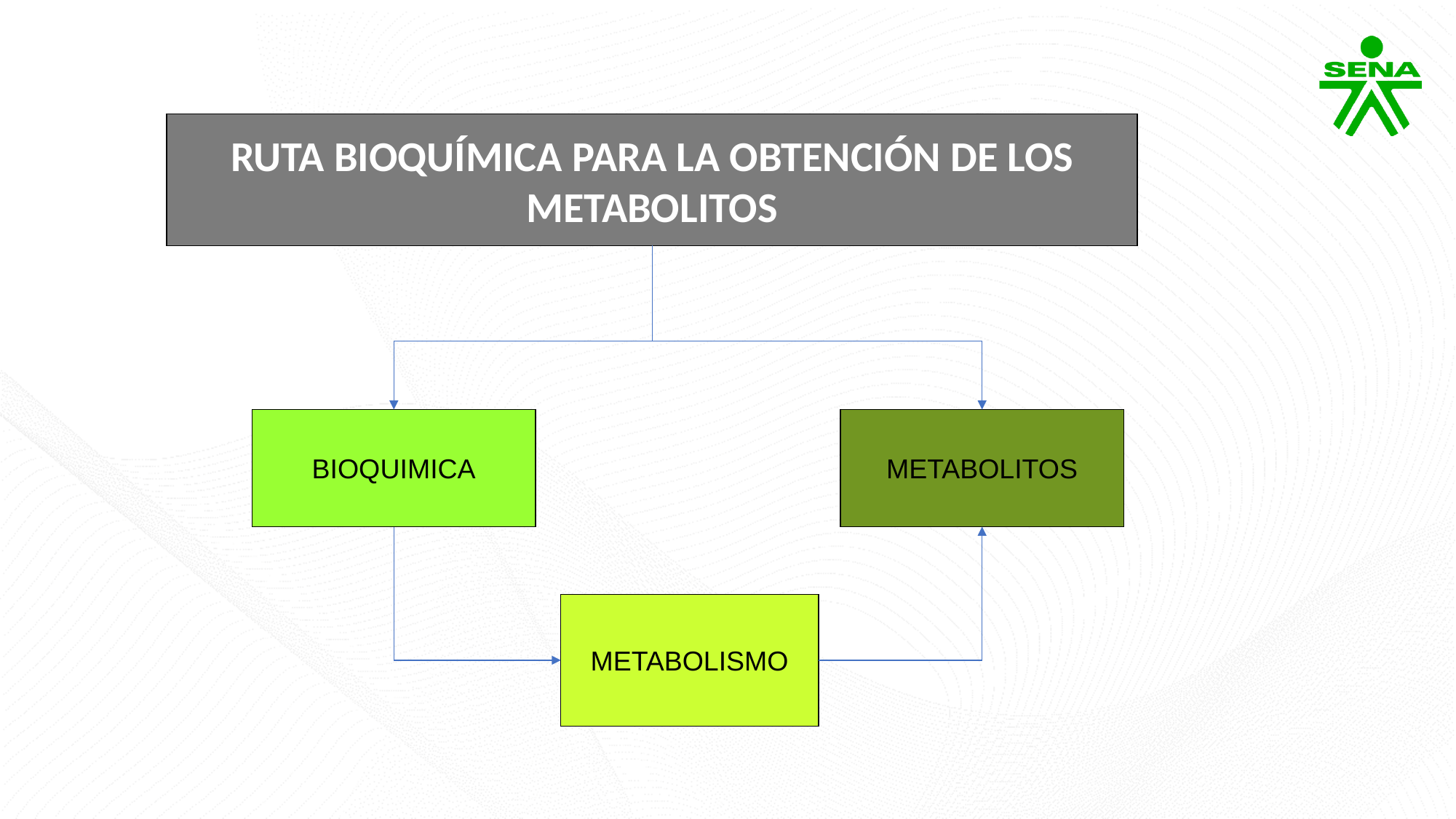

RUTA BIOQUÍMICA PARA LA OBTENCIÓN DE LOS METABOLITOS
.
BIOQUIMICA
METABOLITOS
METABOLISMO